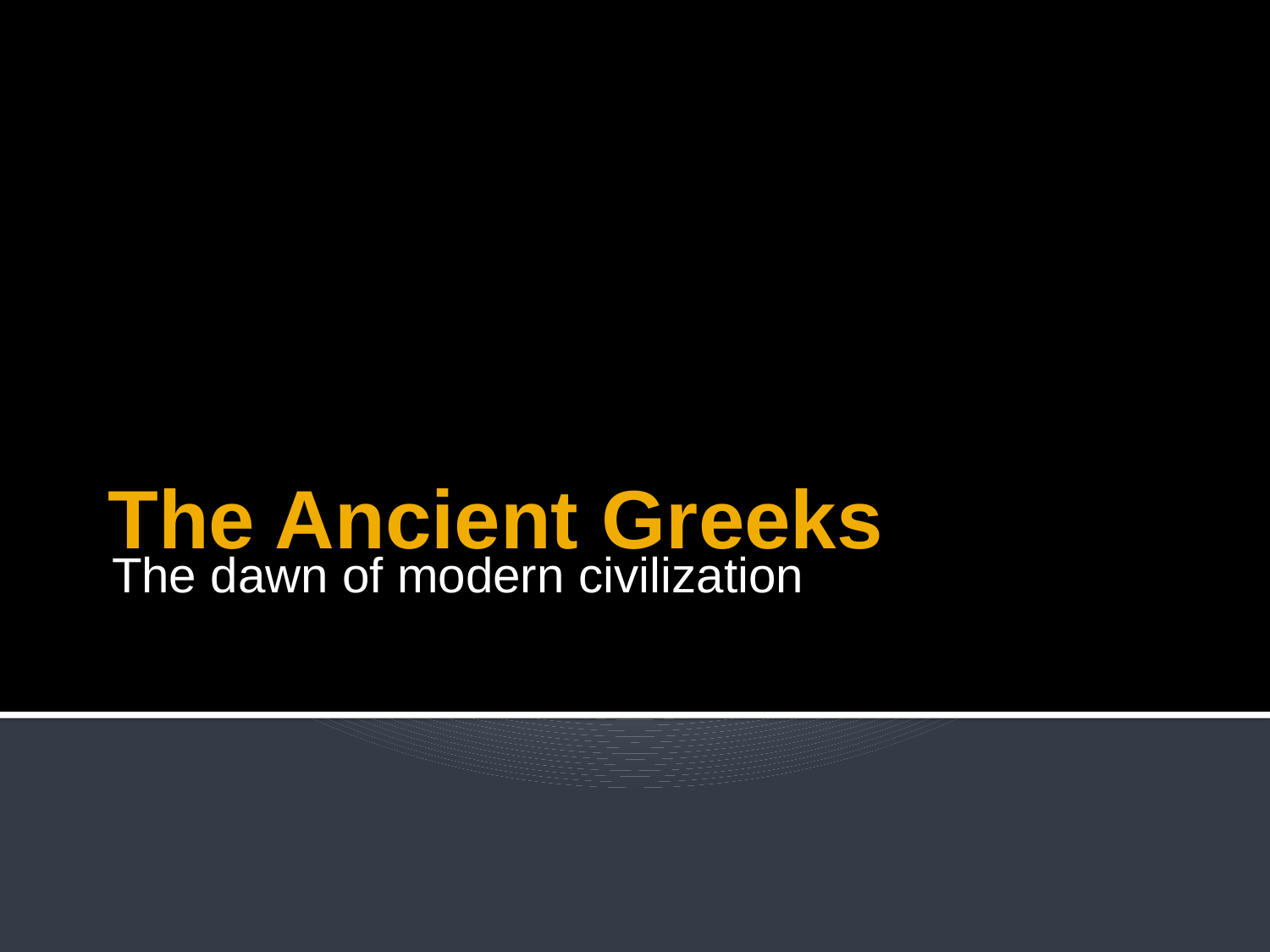

The dawn of modern civilization
# The Ancient Greeks